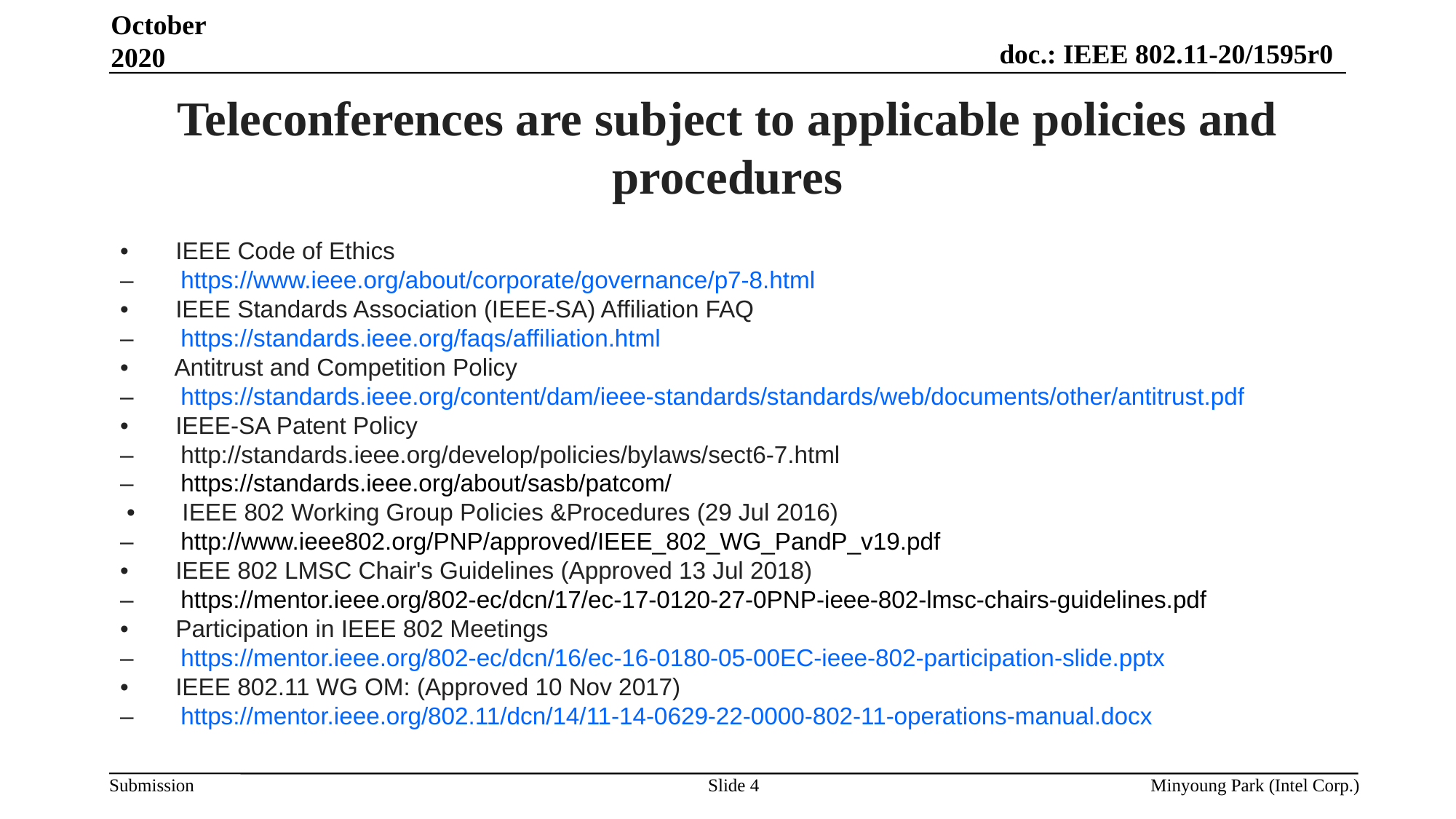

October 2020
# Teleconferences are subject to applicable policies and procedures
•       IEEE Code of Ethics
–       https://www.ieee.org/about/corporate/governance/p7-8.html  
•       IEEE Standards Association (IEEE-SA) Affiliation FAQ
–       https://standards.ieee.org/faqs/affiliation.html
•       Antitrust and Competition Policy
–       https://standards.ieee.org/content/dam/ieee-standards/standards/web/documents/other/antitrust.pdf
•       IEEE-SA Patent Policy
–       http://standards.ieee.org/develop/policies/bylaws/sect6-7.html  
–       https://standards.ieee.org/about/sasb/patcom/
 •       IEEE 802 Working Group Policies &Procedures (29 Jul 2016)
–       http://www.ieee802.org/PNP/approved/IEEE_802_WG_PandP_v19.pdf
•       IEEE 802 LMSC Chair's Guidelines (Approved 13 Jul 2018)
–       https://mentor.ieee.org/802-ec/dcn/17/ec-17-0120-27-0PNP-ieee-802-lmsc-chairs-guidelines.pdf
•       Participation in IEEE 802 Meetings
–       https://mentor.ieee.org/802-ec/dcn/16/ec-16-0180-05-00EC-ieee-802-participation-slide.pptx
•       IEEE 802.11 WG OM: (Approved 10 Nov 2017)
–       https://mentor.ieee.org/802.11/dcn/14/11-14-0629-22-0000-802-11-operations-manual.docx
Slide 4
Minyoung Park (Intel Corp.)